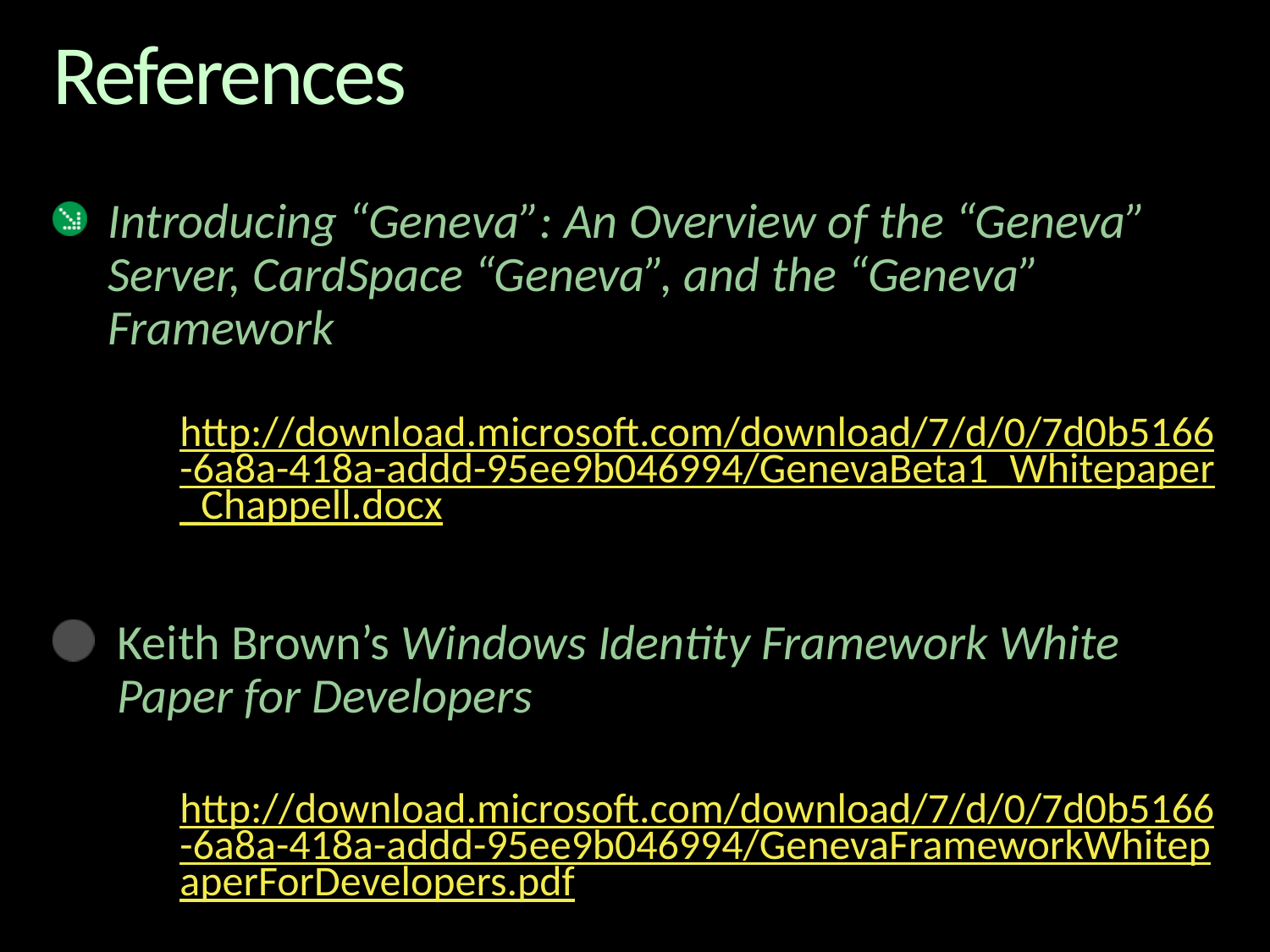

# References
Introducing “Geneva”: An Overview of the “Geneva” Server, CardSpace “Geneva”, and the “Geneva” Framework
	http://download.microsoft.com/download/7/d/0/7d0b5166-6a8a-418a-addd-95ee9b046994/GenevaBeta1_Whitepaper_Chappell.docx

Keith Brown’s Windows Identity Framework White Paper for Developers
	http://download.microsoft.com/download/7/d/0/7d0b5166-6a8a-418a-addd-95ee9b046994/GenevaFrameworkWhitepaperForDevelopers.pdf